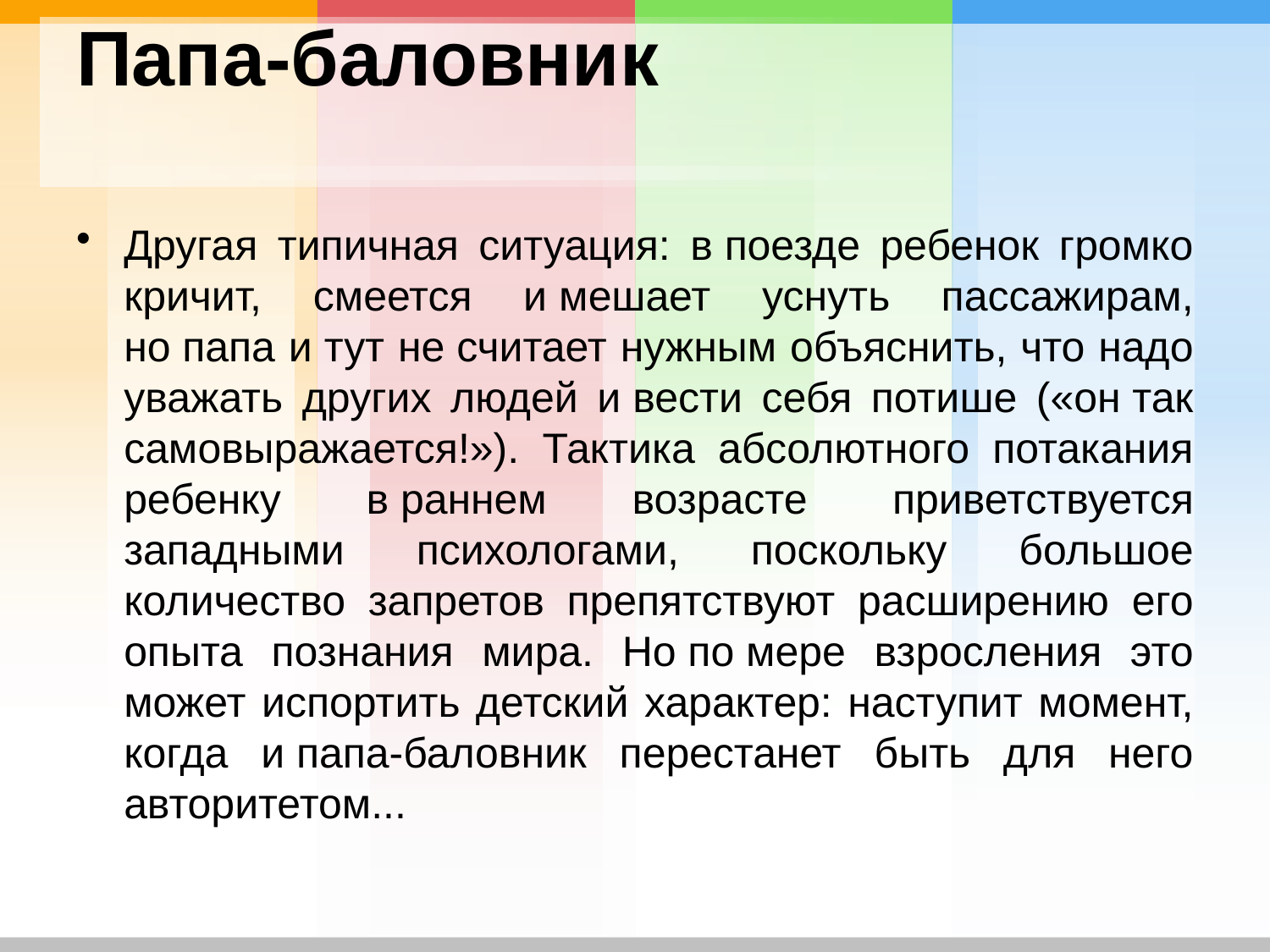

# Папа-баловник
Другая типичная ситуация: в поезде ребенок громко кричит, смеется и мешает уснуть пассажирам, но папа и тут не считает нужным объяснить, что надо уважать других людей и вести себя потише («он так самовыражается!»). Тактика абсолютного потакания ребенку в раннем возрасте приветствуется западными психологами, поскольку большое количество запретов препятствуют расширению его опыта познания мира. Но по мере взросления это может испортить детский характер: наступит момент, когда и папа-баловник перестанет быть для него авторитетом...